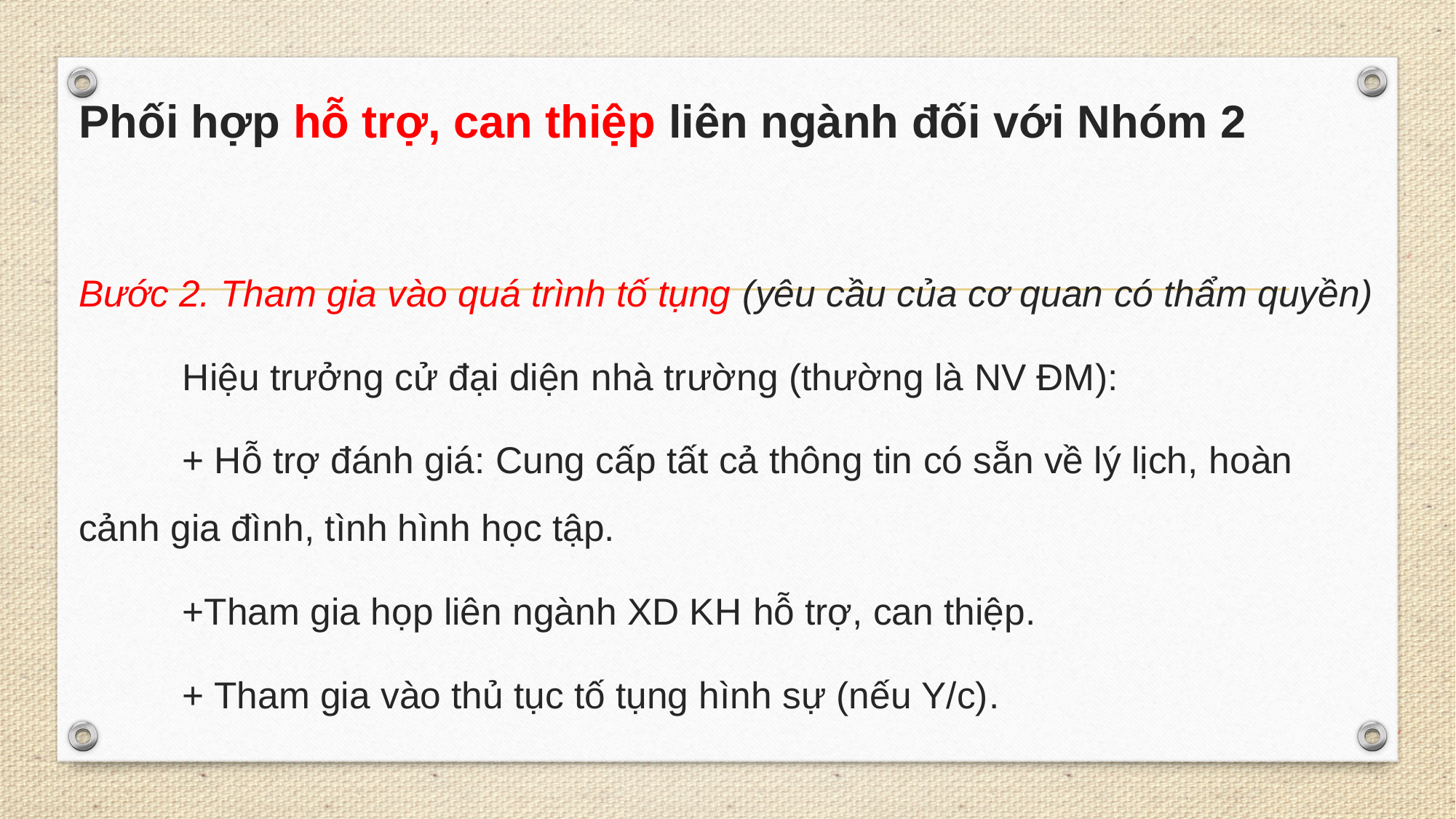

#
Phối hợp hỗ trợ, can thiệp liên ngành đối với Nhóm 2

Bước 2. Tham gia vào quá trình tố tụng (yêu cầu của cơ quan có thẩm quyền)
	Hiệu trưởng cử đại diện nhà trường (thường là NV ĐM):
	+ Hỗ trợ đánh giá: Cung cấp tất cả thông tin có sẵn về lý lịch, hoàn cảnh gia đình, tình hình học tập.
 	+Tham gia họp liên ngành XD KH hỗ trợ, can thiệp.
	+ Tham gia vào thủ tục tố tụng hình sự (nếu Y/c).